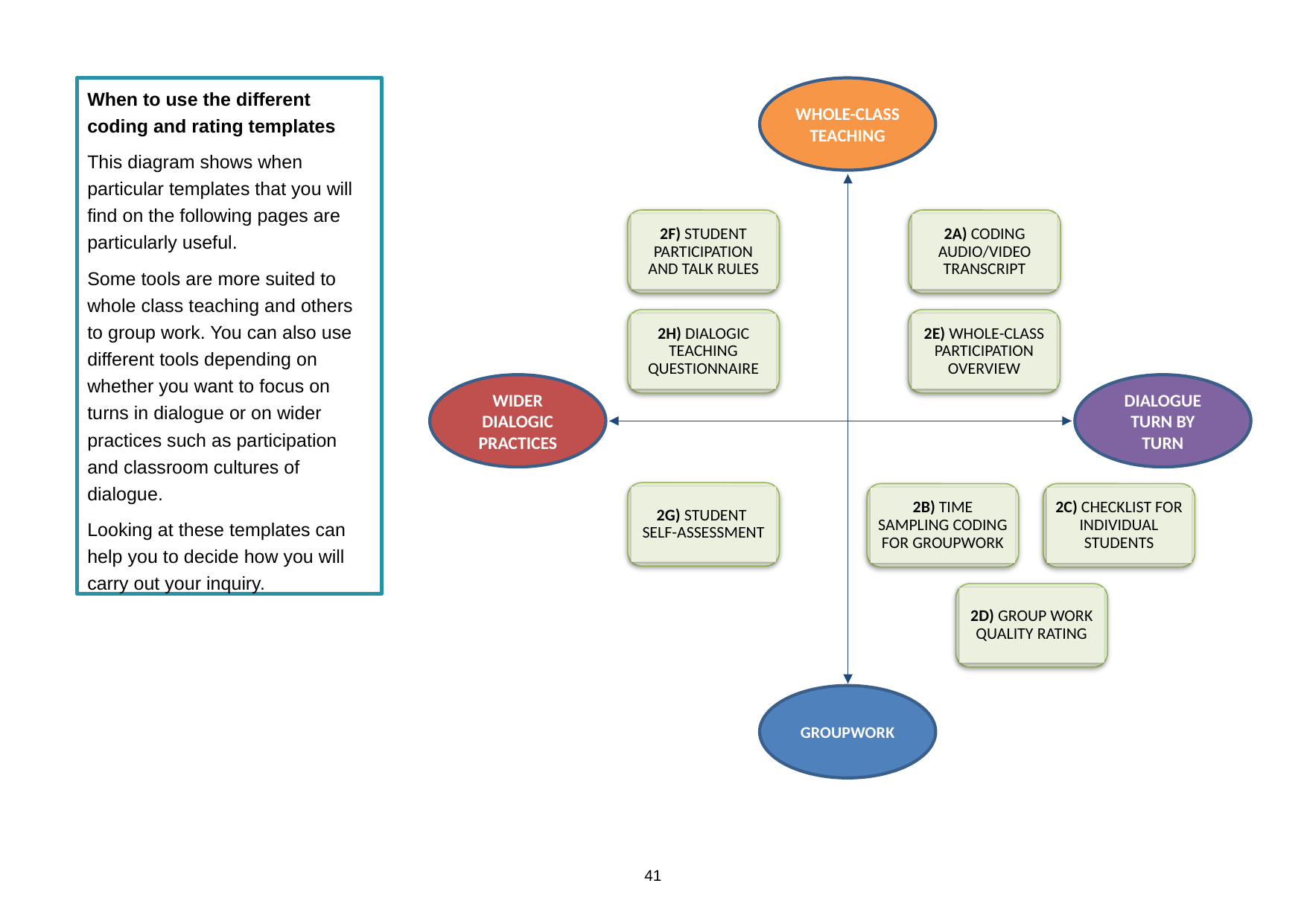

When to use the different coding and rating templates
This diagram shows when particular templates that you will find on the following pages are particularly useful.
Some tools are more suited to  whole class teaching and others to group work. You can also use  different tools depending on  whether you want to focus on turns in dialogue or on wider practices such as participation and classroom cultures of dialogue.
Looking at these templates can help you to decide how you will carry out your inquiry.
WHOLE-CLASS TEACHING

2F) STUDENT PARTICIPATION AND TALK RULES

2A) CODING AUDIO/VIDEO TRANSCRIPT

2H) DIALOGIC TEACHING QUESTIONNAIRE

2E) WHOLE-CLASS PARTICIPATION OVERVIEW
WIDER DIALOGIC PRACTICES
DIALOGUE TURN BY TURN

2G) STUDENT  SELF-ASSESSMENT

2B) TIME SAMPLING CODING FOR GROUPWORK

2C) CHECKLIST FOR INDIVIDUAL STUDENTS

2D) GROUP WORK QUALITY RATING
GROUPWORK
41